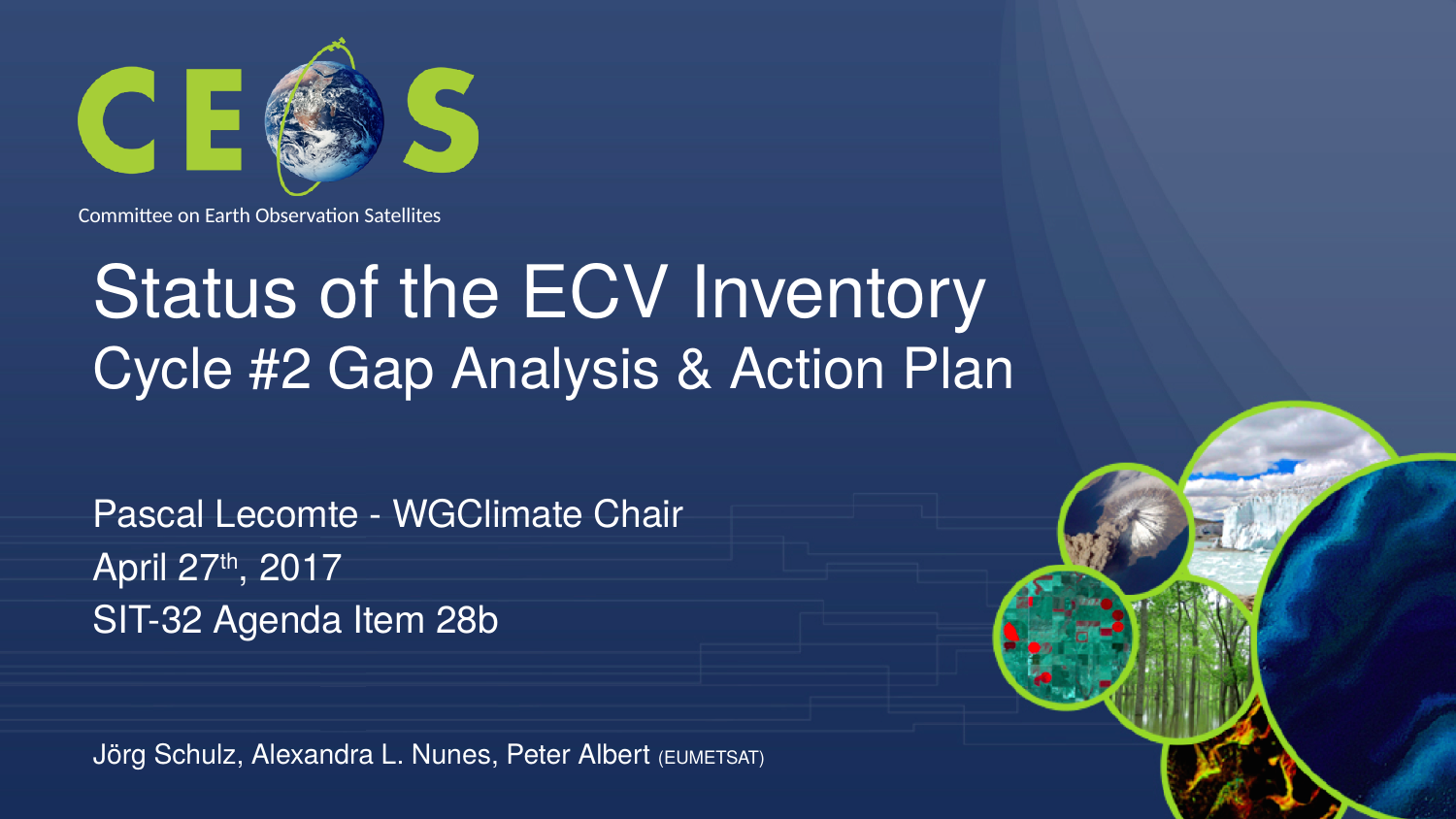

# Status of the ECV Inventory Cycle #2 Gap Analysis & Action Plan
Pascal Lecomte - WGClimate Chair
April 27th, 2017
SIT-32 Agenda Item 28b

Jörg Schulz, Alexandra L. Nunes, Peter Albert (EUMETSAT)